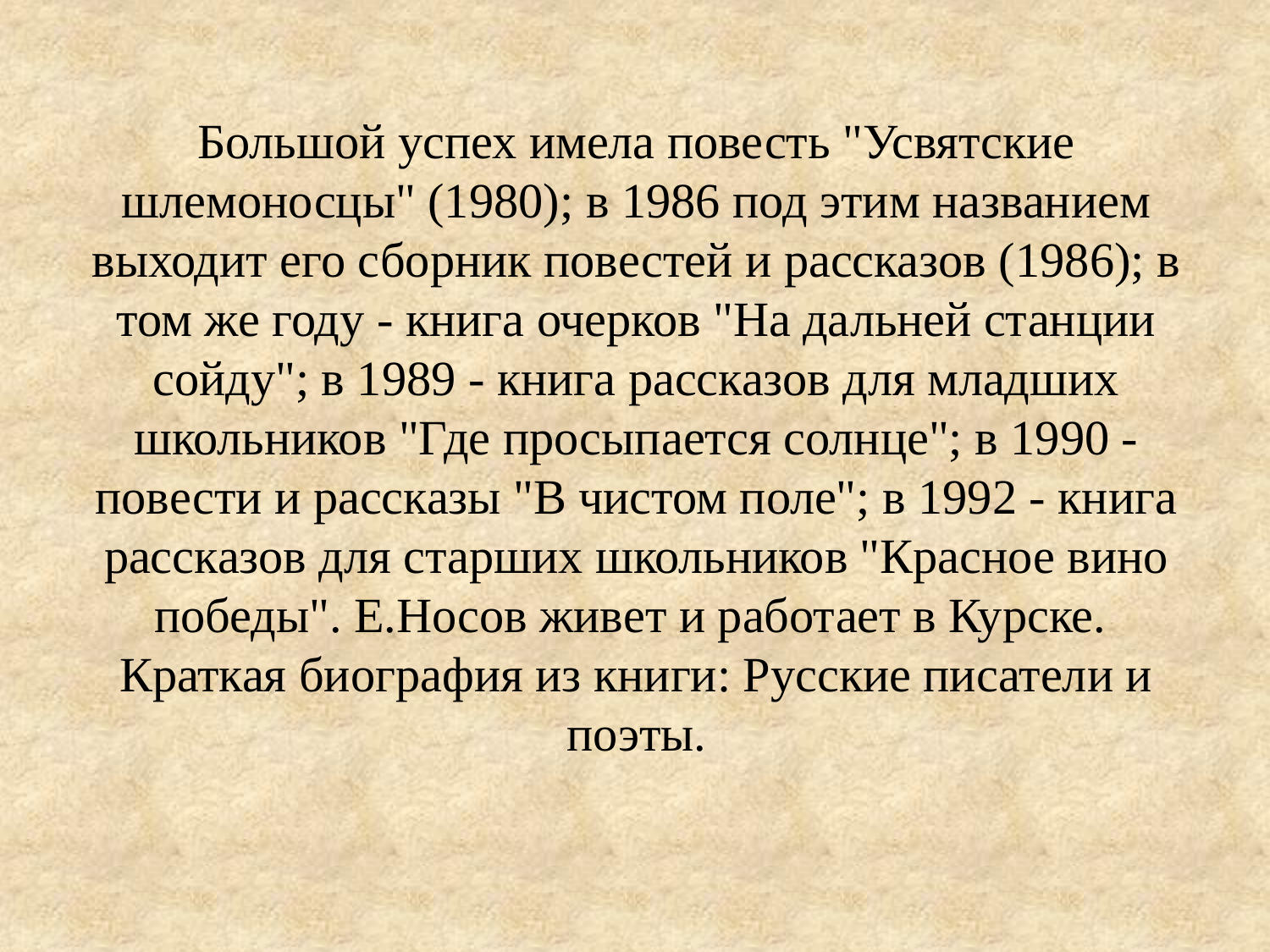

# Большой успех имела повесть "Усвятские шлемоносцы" (1980); в 1986 под этим названием выходит его сборник повестей и рассказов (1986); в том же году - книга очерков "На дальней станции сойду"; в 1989 - книга рассказов для младших школьников "Где просыпается солнце"; в 1990 - повести и рассказы "В чистом поле"; в 1992 - книга рассказов для старших школьников "Красное вино победы". Е.Носов живет и работает в Курске.  Краткая биография из книги: Русские писатели и поэты.